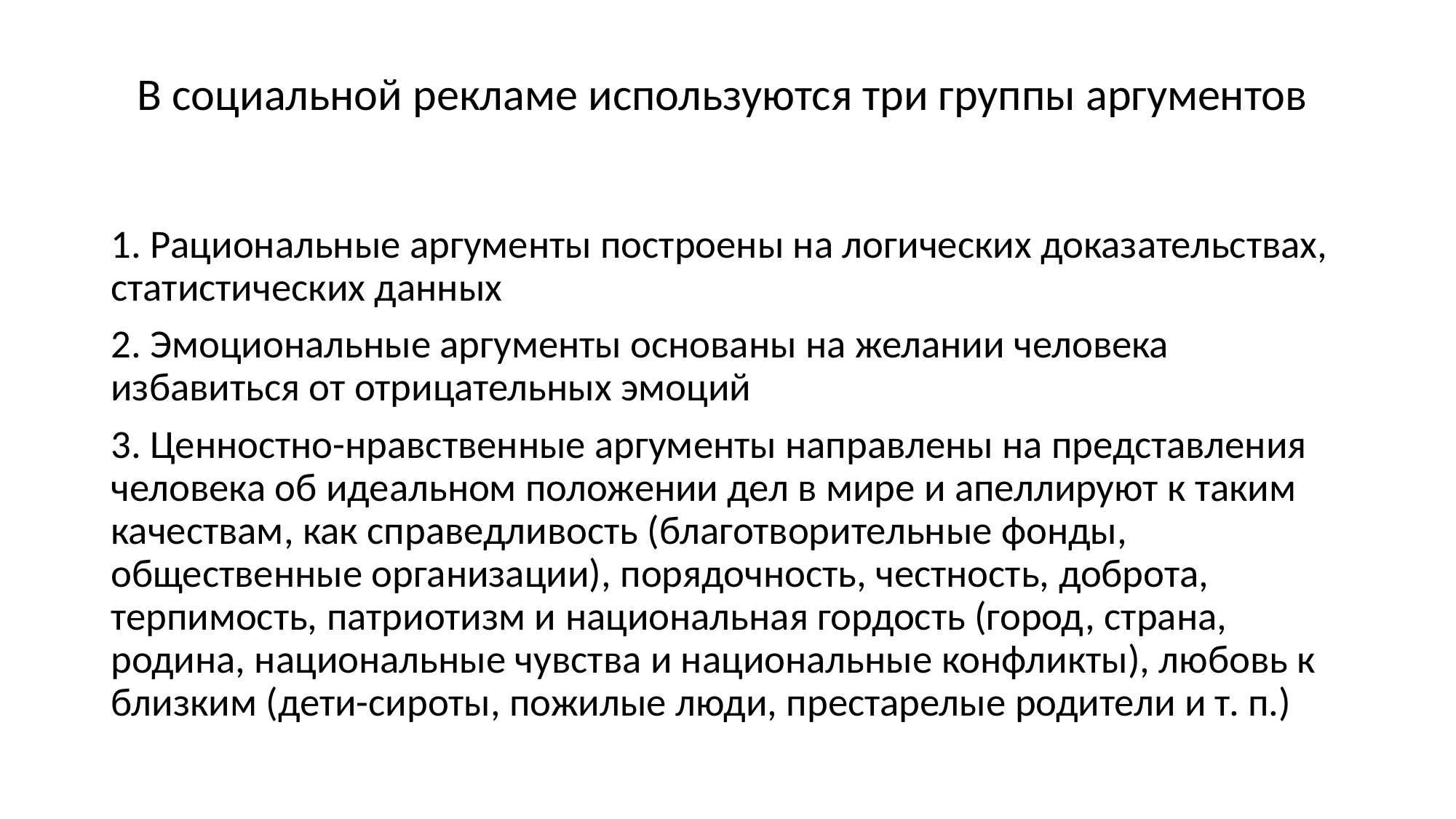

# В социальной рекламе используются три группы аргументов
1. Рациональные аргументы построены на логических доказательствах, статистических данных
2. Эмоциональные аргументы основаны на желании человека избавиться от отрицательных эмоций
3. Ценностно-нравственные аргументы направлены на представления человека об идеальном положении дел в мире и апеллируют к таким качествам, как справедливость (благотворительные фонды, общественные организации), порядочность, честность, доброта, терпимость, патриотизм и национальная гордость (город, страна, родина, национальные чувства и национальные конфликты), любовь к близким (дети-сироты, пожилые люди, престарелые родители и т. п.)